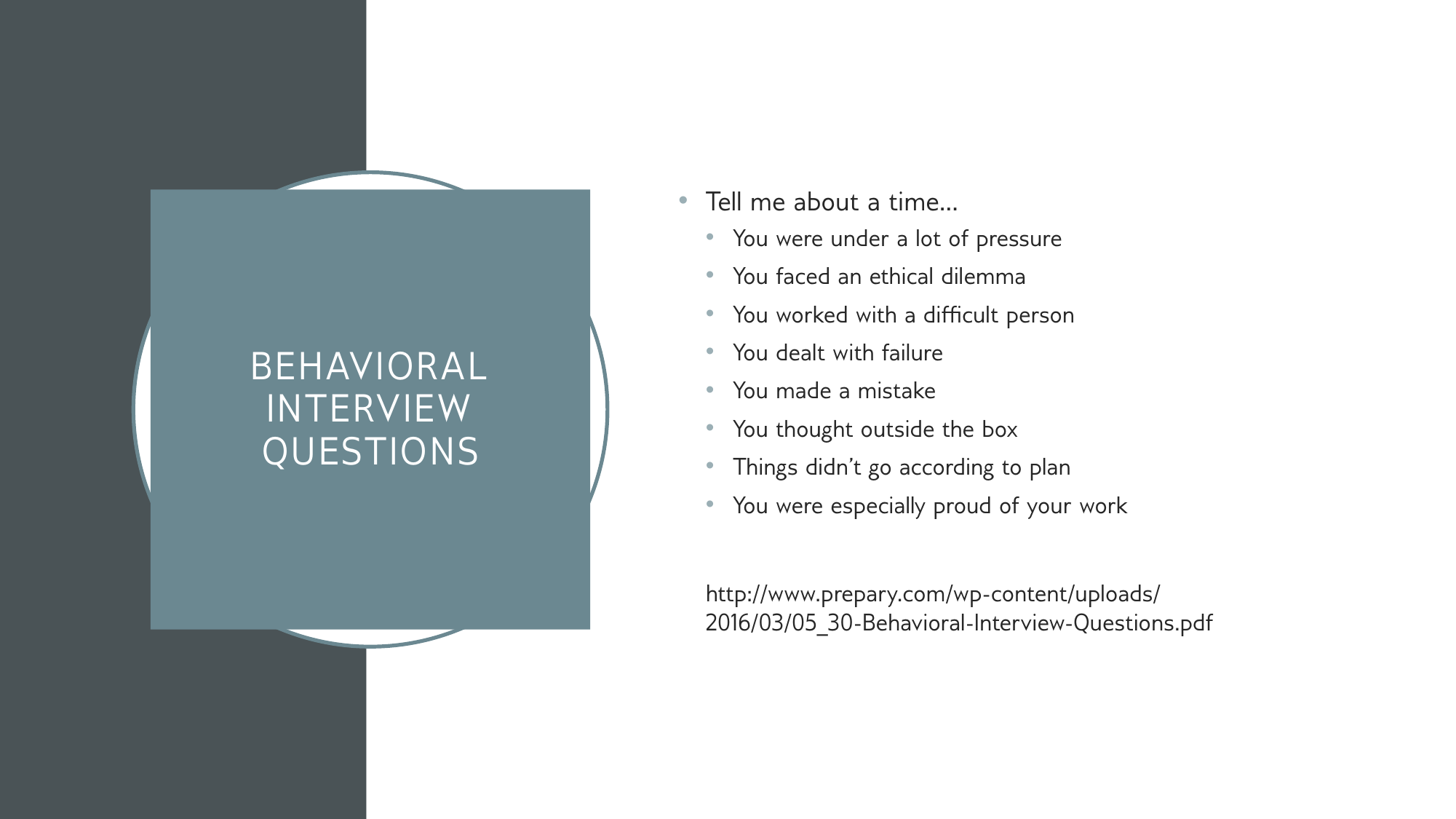

Tell me about a time…
You were under a lot of pressure
You faced an ethical dilemma
You worked with a difficult person
You dealt with failure
You made a mistake
You thought outside the box
Things didn’t go according to plan
You were especially proud of your work

http://www.prepary.com/wp-content/uploads/2016/03/05_30-Behavioral-Interview-Questions.pdf

# Behavioral Interview Questions